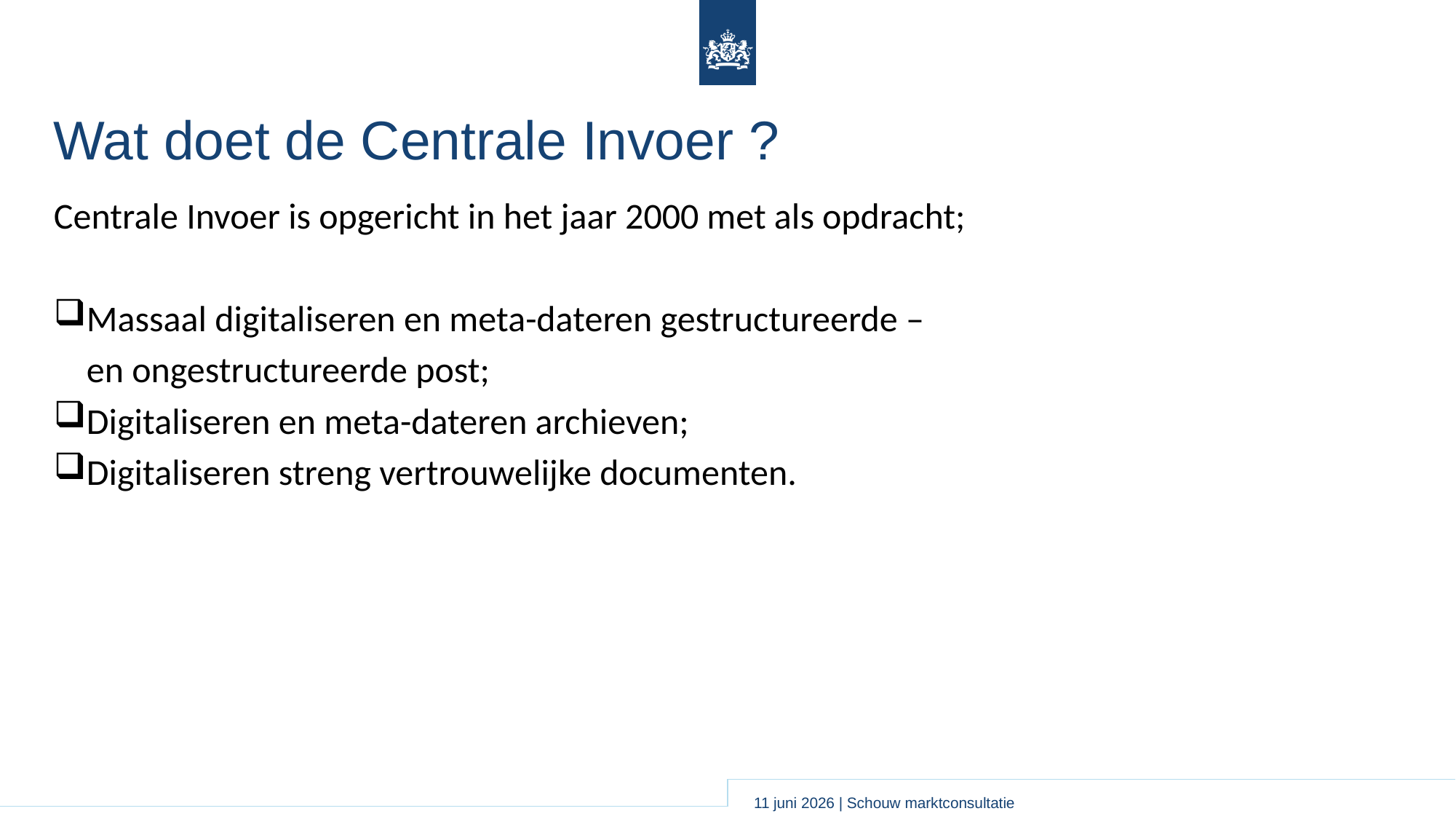

# Wat doet de Centrale Invoer ?
Centrale Invoer is opgericht in het jaar 2000 met als opdracht;

Massaal digitaliseren en meta-dateren gestructureerde –
    en ongestructureerde post;
Digitaliseren en meta-dateren archieven;
Digitaliseren streng vertrouwelijke documenten.

11 juni 2026 | Schouw marktconsultatie